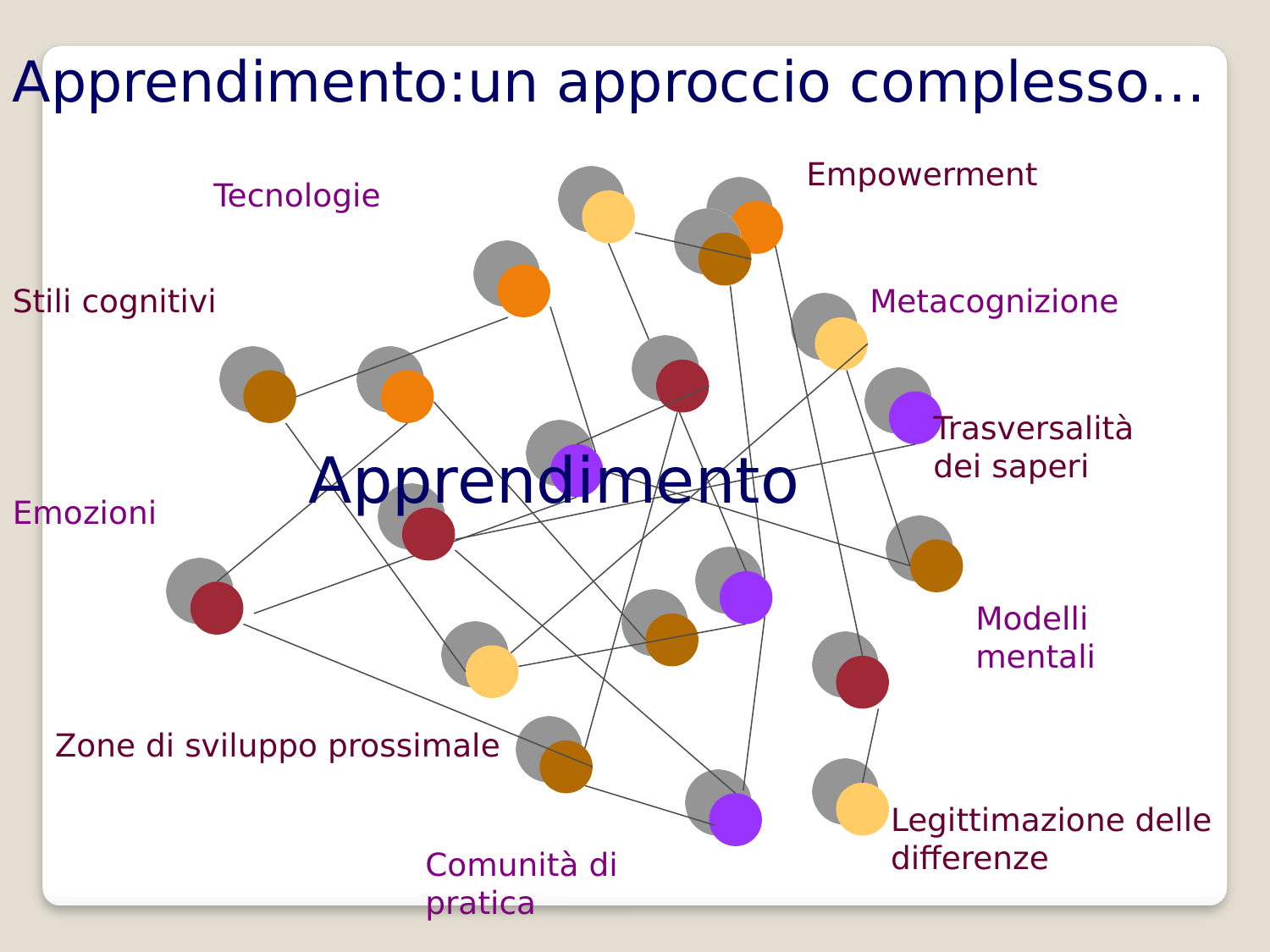

Apprendimento:un approccio complesso…
Empowerment
Tecnologie

Stili cognitivi
Metacognizione
Trasversalità
dei saperi
Apprendimento
Emozioni
Modelli mentali
Zone di sviluppo prossimale
Legittimazione delle differenze
Comunità di pratica